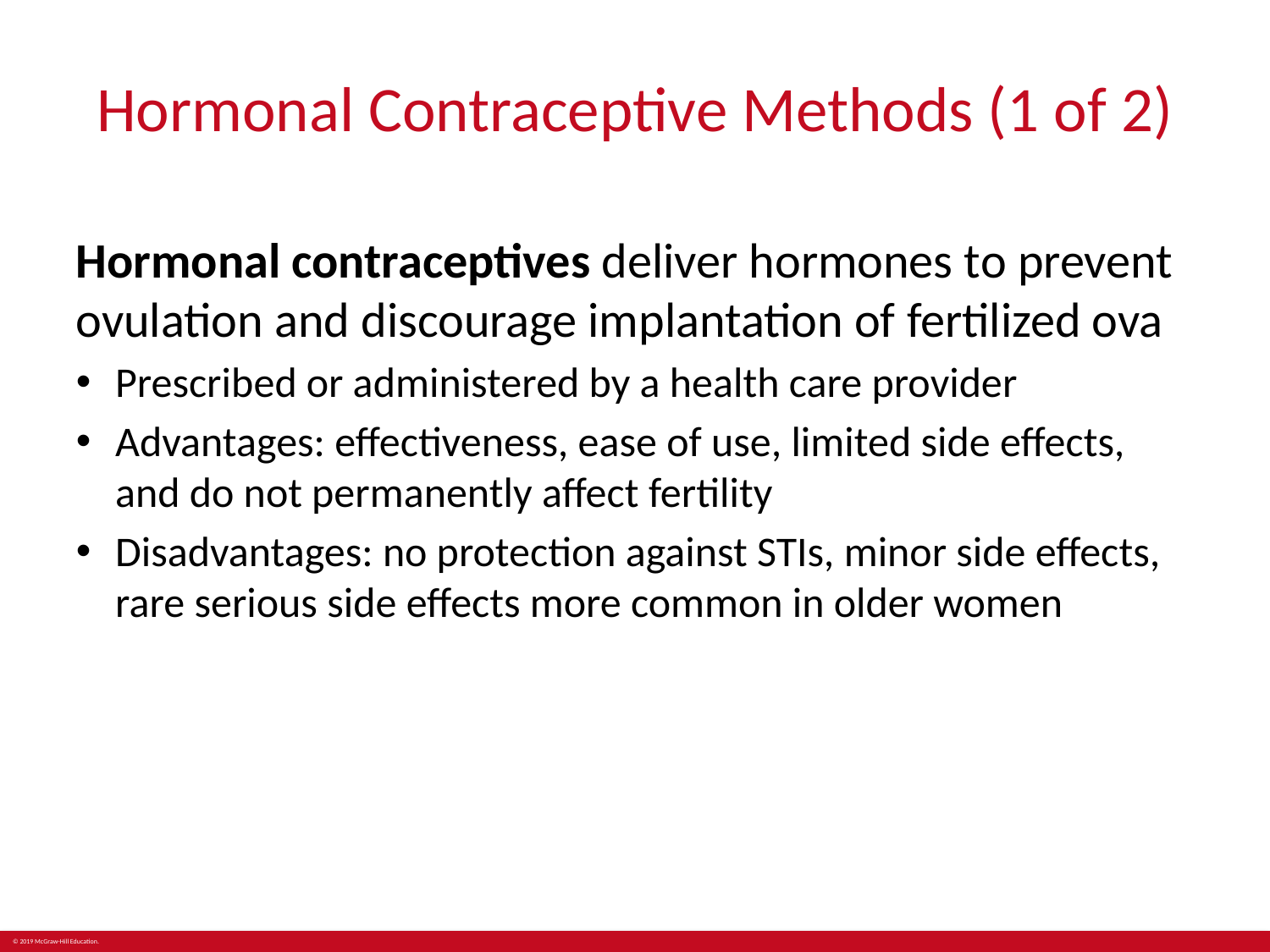

# Hormonal Contraceptive Methods (1 of 2)
Hormonal contraceptives deliver hormones to prevent ovulation and discourage implantation of fertilized ova
Prescribed or administered by a health care provider
Advantages: effectiveness, ease of use, limited side effects, and do not permanently affect fertility
Disadvantages: no protection against STIs, minor side effects, rare serious side effects more common in older women